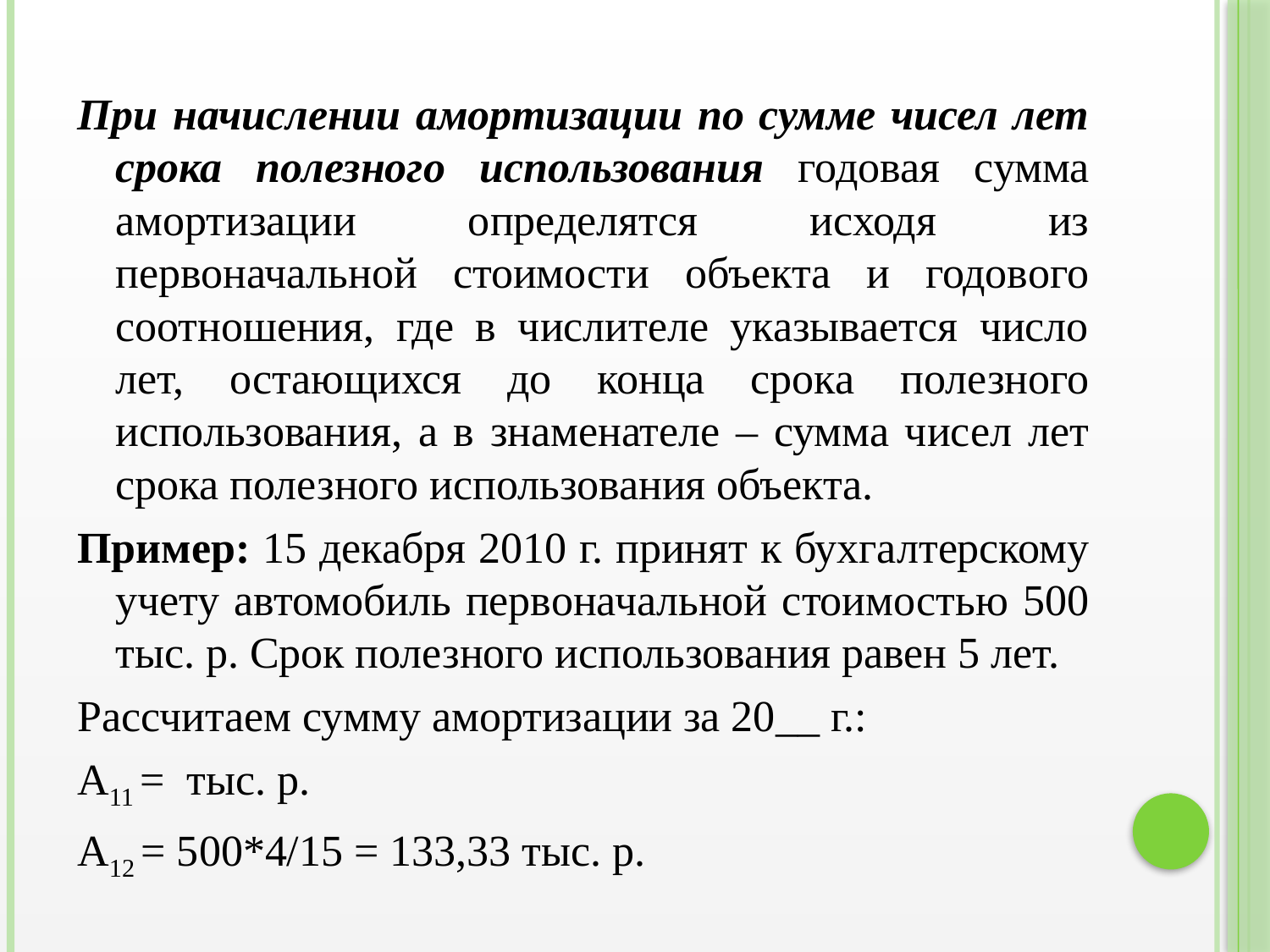

При начислении амортизации по сумме чисел лет срока полезного использования годовая сумма амортизации определятся исходя из первоначальной стоимости объекта и годового соотношения, где в числителе указывается число лет, остающихся до конца срока полезного использования, а в знаменателе – сумма чисел лет срока полезного использования объекта.
Пример: 15 декабря 2010 г. принят к бухгалтерскому учету автомобиль первоначальной стоимостью 500 тыс. р. Срок полезного использования равен 5 лет.
Рассчитаем сумму амортизации за 20__ г.:
А11 =  тыс. р.
А12 = 500*4/15 = 133,33 тыс. р.